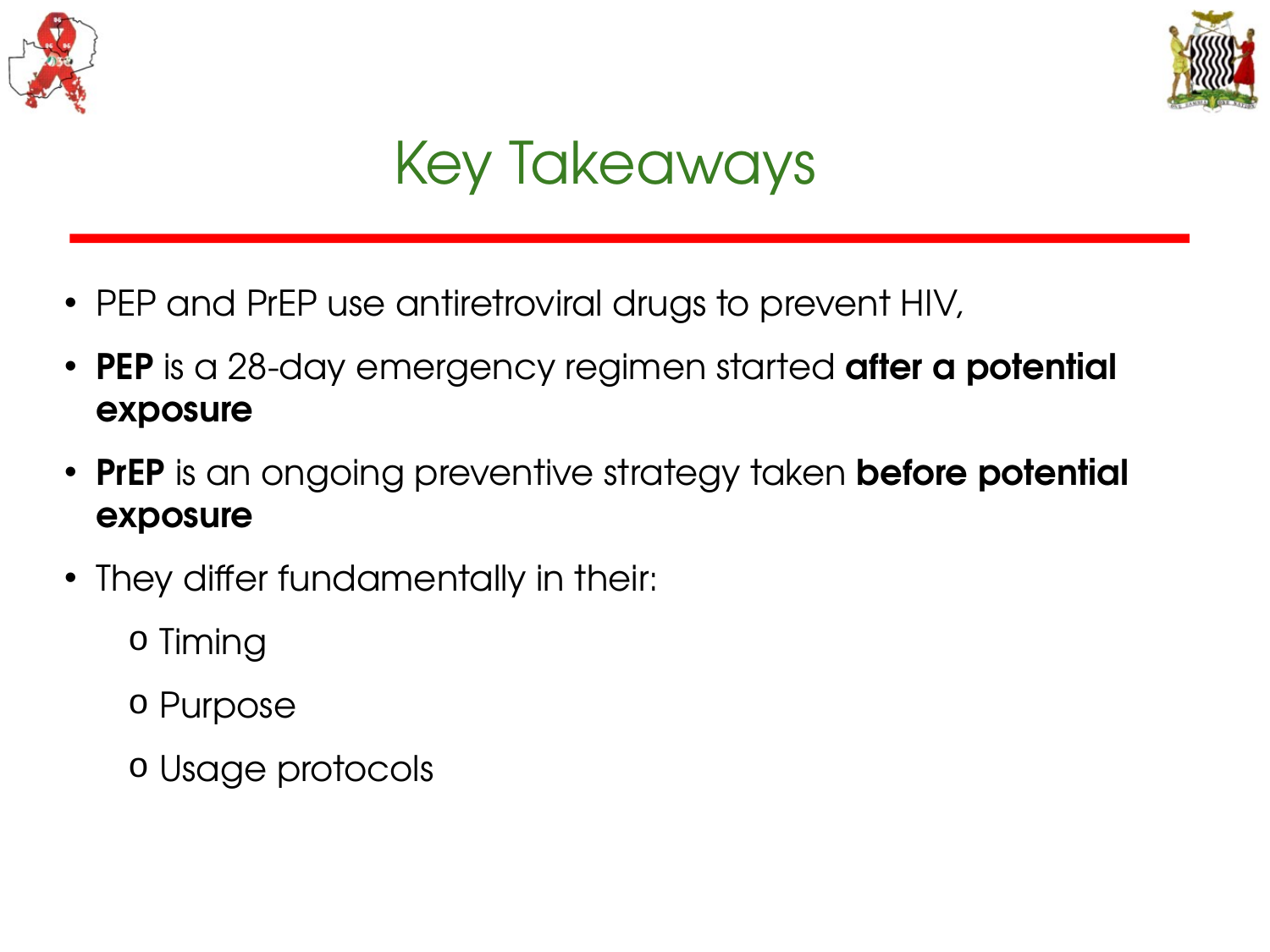

# Key Takeaways
PEP and PrEP use antiretroviral drugs to prevent HIV,
PEP is a 28-day emergency regimen started after a potential exposure
PrEP is an ongoing preventive strategy taken before potential exposure
They differ fundamentally in their:
Timing
Purpose
Usage protocols